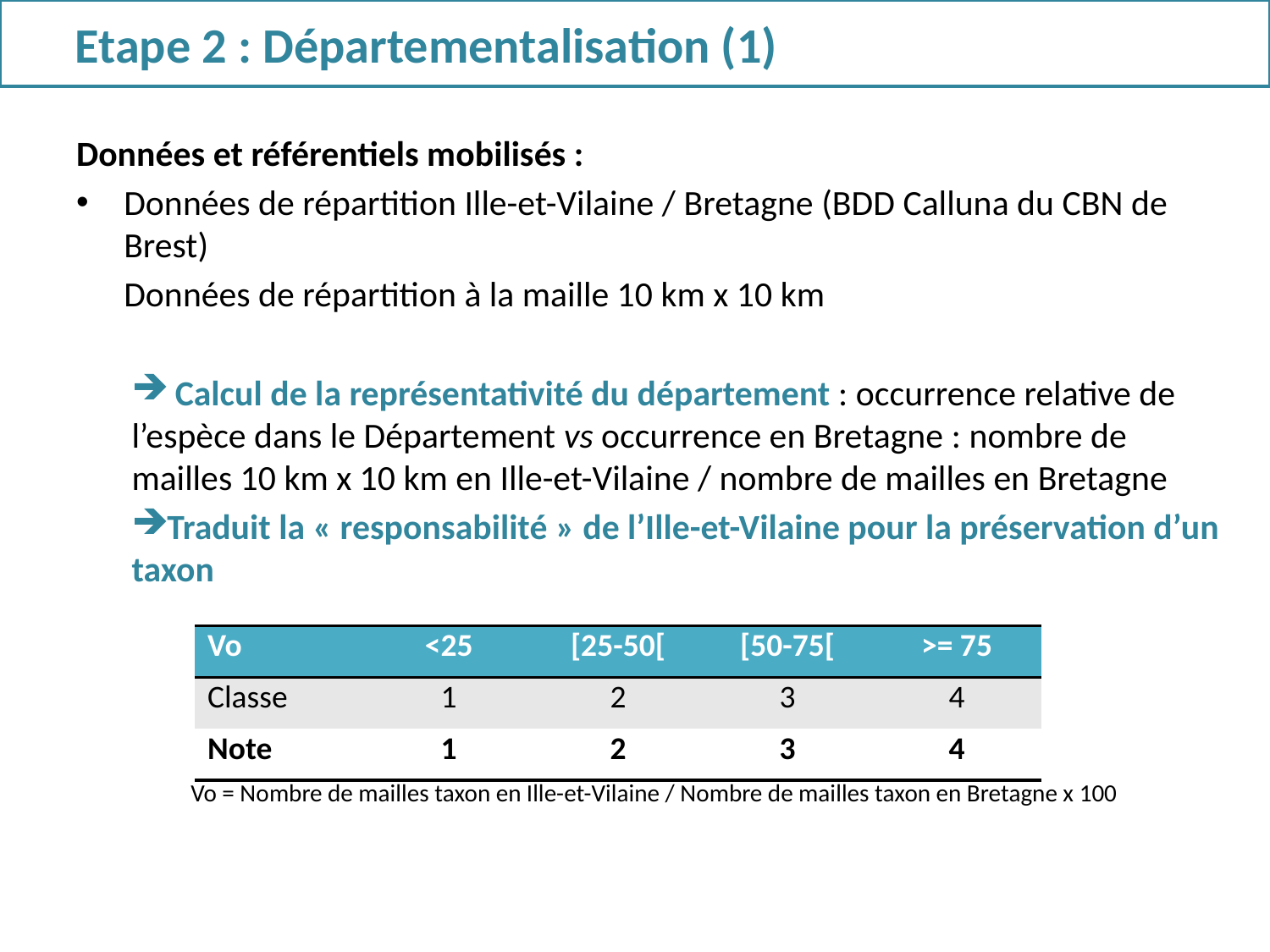

# Etape 2 : Départementalisation (1)

Données et référentiels mobilisés :
Données de répartition Ille-et-Vilaine / Bretagne (BDD Calluna du CBN de Brest)
	Données de répartition à la maille 10 km x 10 km

 Calcul de la représentativité du département : occurrence relative de l’espèce dans le Département vs occurrence en Bretagne : nombre de mailles 10 km x 10 km en Ille-et-Vilaine / nombre de mailles en Bretagne
Traduit la « responsabilité » de l’Ille-et-Vilaine pour la préservation d’un taxon

Vo = Nombre de mailles taxon en Ille-et-Vilaine / Nombre de mailles taxon en Bretagne x 100

| Vo | <25 | [25-50[ | [50-75[ | >= 75 |
| --- | --- | --- | --- | --- |
| Classe | 1 | 2 | 3 | 4 |
| Note | 1 | 2 | 3 | 4 |